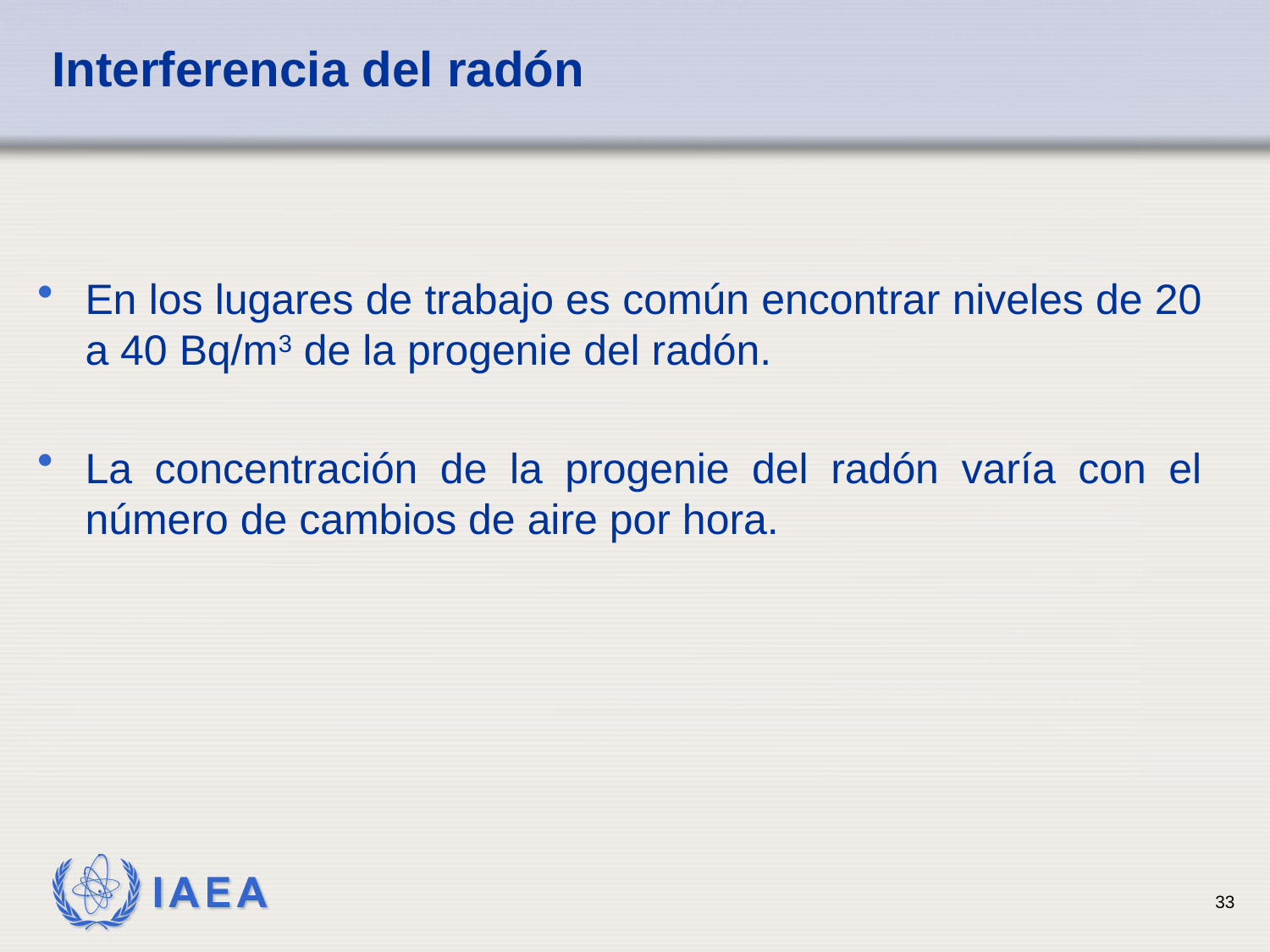

# Interferencia del radón

En los lugares de trabajo es común encontrar niveles de 20 a 40 Bq/m3 de la progenie del radón.

La concentración de la progenie del radón varía con el número de cambios de aire por hora.

33